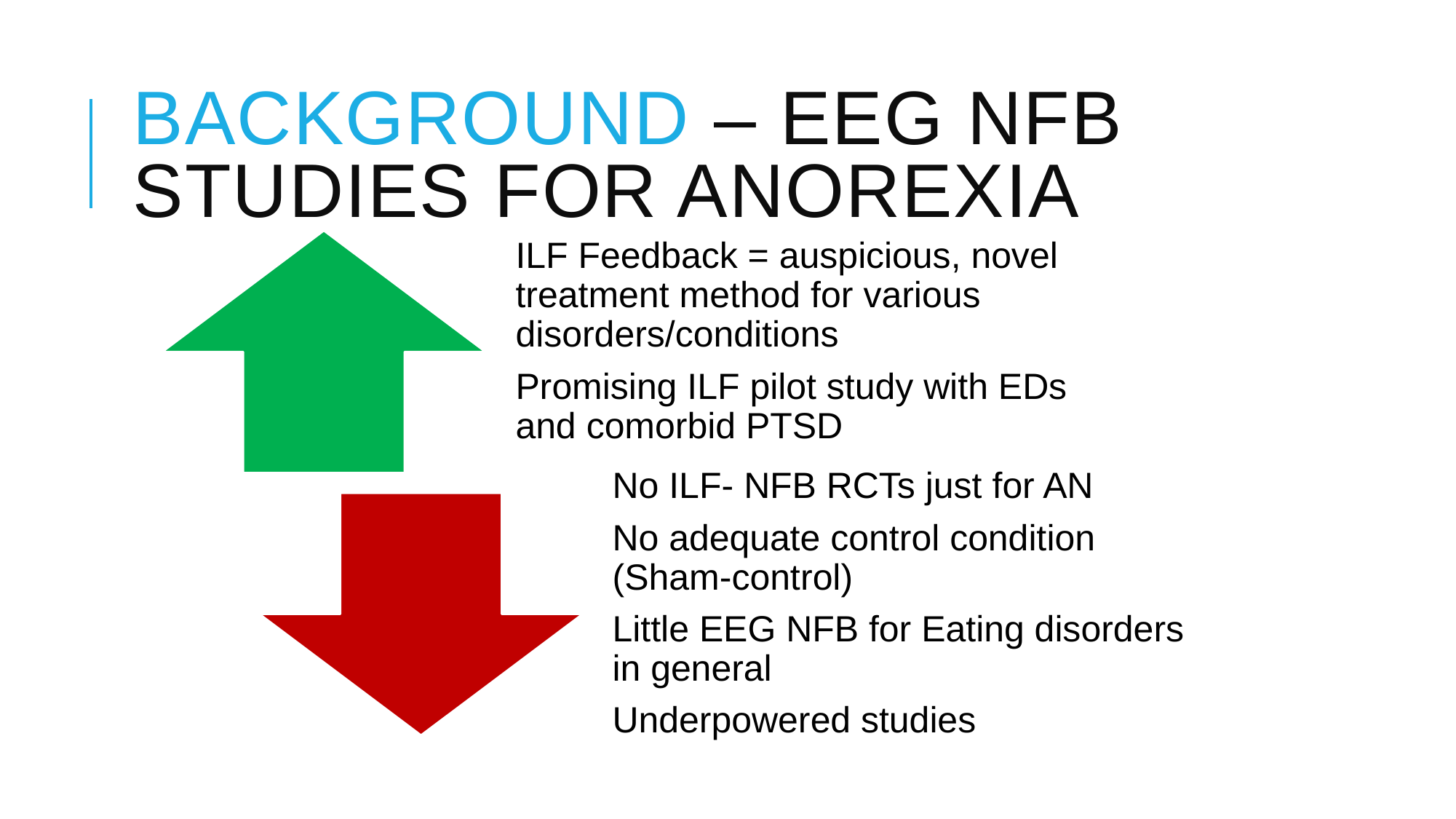

# Background – EEG NFB Studies for Anorexia
ILF Feedback = auspicious, novel treatment method for various  disorders/conditions
Promising ILF pilot study with EDs and comorbid PTSD
No ILF- NFB RCTs just for AN
No adequate control condition (Sham-control)
Little EEG NFB for Eating disorders in general
Underpowered studies